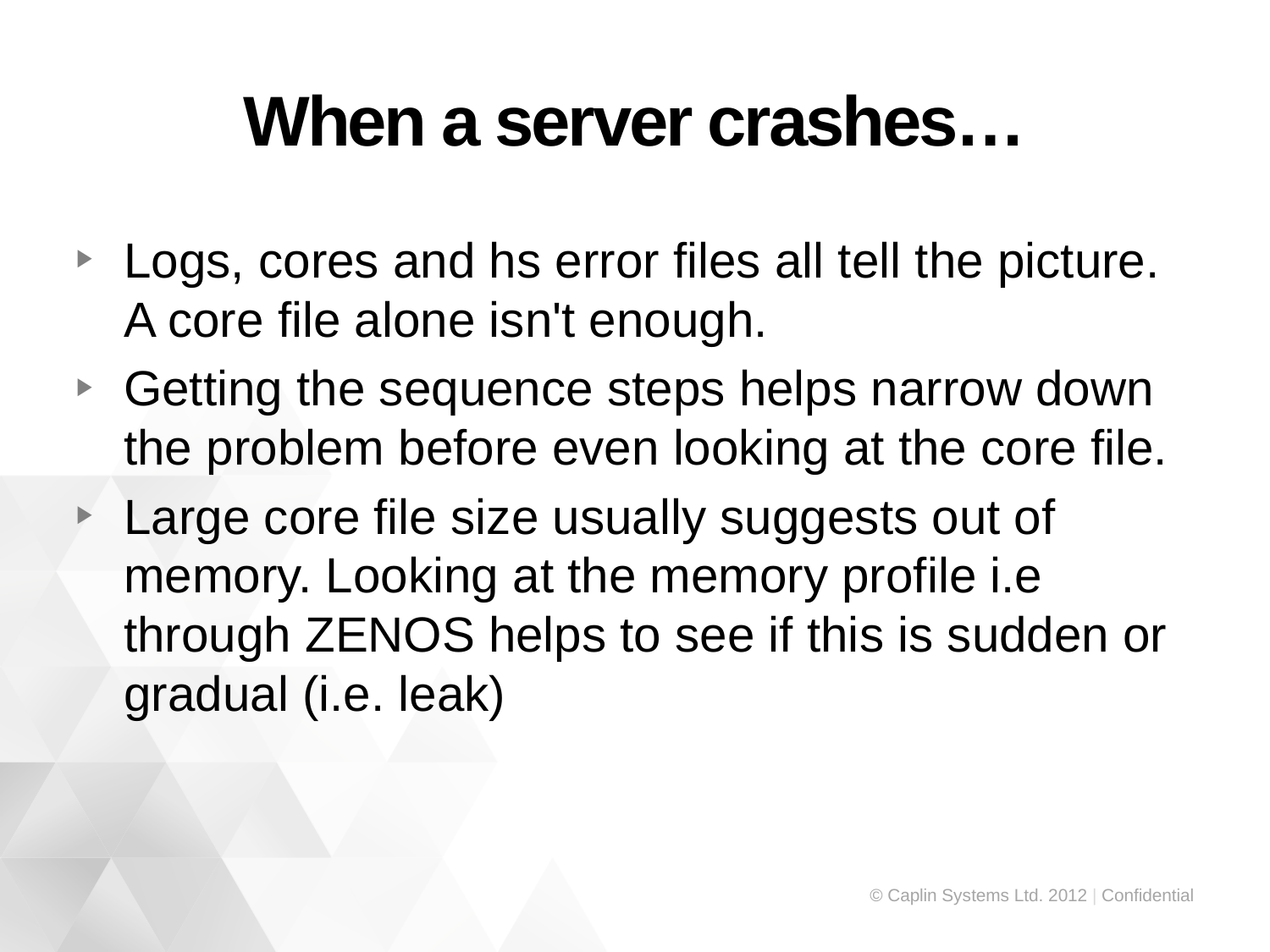

# When a server crashes…
Logs, cores and hs error files all tell the picture. A core file alone isn't enough.
Getting the sequence steps helps narrow down the problem before even looking at the core file.
Large core file size usually suggests out of memory. Looking at the memory profile i.e through ZENOS helps to see if this is sudden or gradual (i.e. leak)